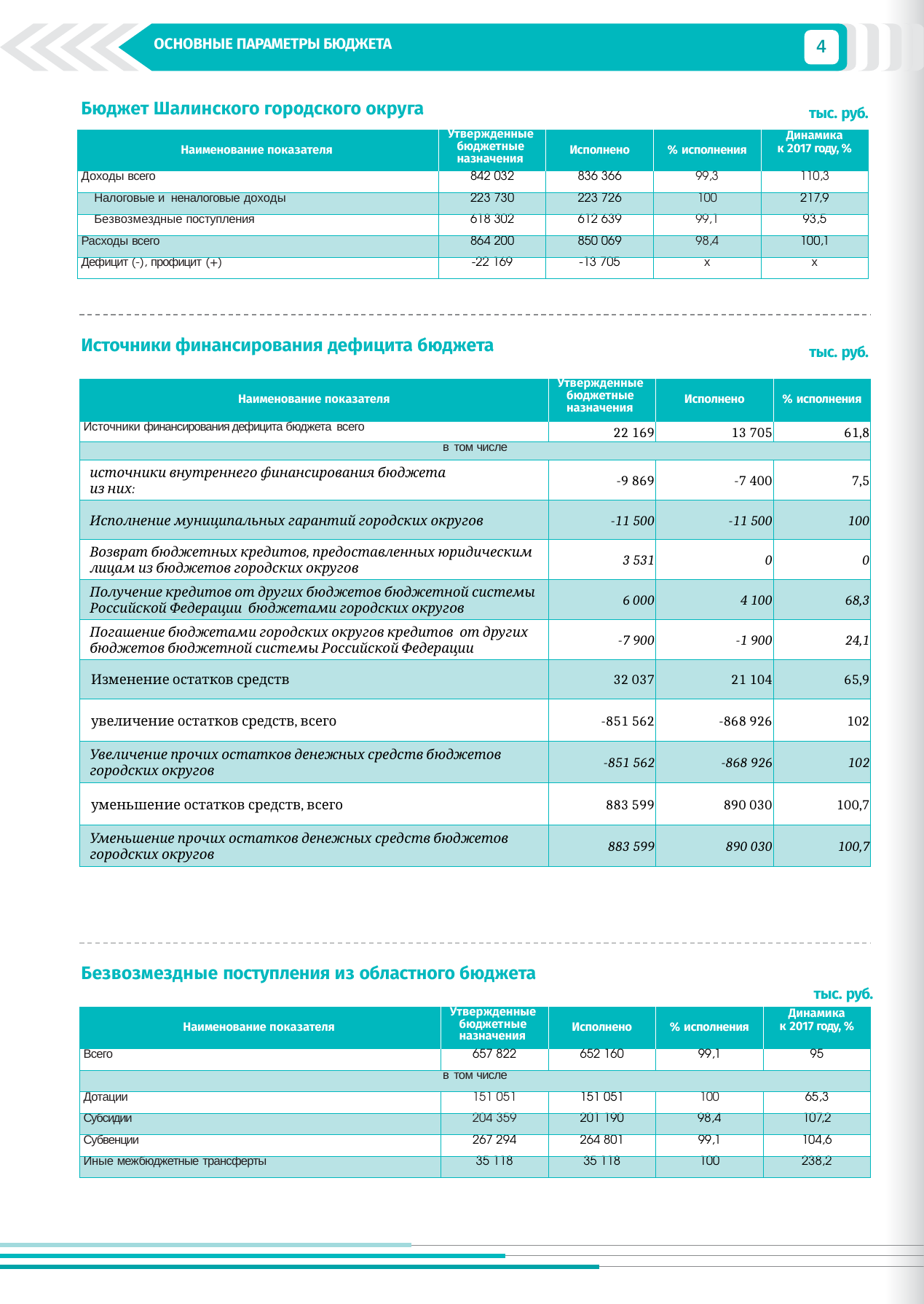

4

ОСНОВНЫЕ ПАРАМЕТРЫ БЮДЖЕТА

Бюджет Шалинского городского округа
тыс. руб.
| Наименование показателя | Утвержденные бюджетные назначения | Исполнено | % исполнения | Динамика к 2017 году, % |
| --- | --- | --- | --- | --- |
| Доходы всего | 842 032 | 836 366 | 99,3 | 110,3 |
| Налоговые и неналоговые доходы | 223 730 | 223 726 | 100 | 217,9 |
| Безвозмездные поступления | 618 302 | 612 639 | 99,1 | 93,5 |
| Расходы всего | 864 200 | 850 069 | 98,4 | 100,1 |
| Дефицит (-), профицит (+) | -22 169 | -13 705 | х | х |

Источники финансирования дефицита бюджета
тыс. руб.
| Наименование показателя | Утвержденные бюджетные назначения | Исполнено | % исполнения |
| --- | --- | --- | --- |
| Источники финансирования дефицита бюджета всего | 22 169 | 13 705 | 61,8 |
| в том числе |  |  |  |
| источники внутреннего финансирования бюджета из них: | -9 869 | -7 400 | 7,5 |
| Исполнение муниципальных гарантий городских округов | -11 500 | -11 500 | 100 |
| Возврат бюджетных кредитов, предоставленных юридическим лицам из бюджетов городских округов | 3 531 | 0 | 0 |
| Получение кредитов от других бюджетов бюджетной системы Российской Федерации бюджетами городских округов | 6 000 | 4 100 | 68,3 |
| Погашение бюджетами городских округов кредитов от других бюджетов бюджетной системы Российской Федерации | -7 900 | -1 900 | 24,1 |
| Изменение остатков средств | 32 037 | 21 104 | 65,9 |
| увеличение остатков средств, всего | -851 562 | -868 926 | 102 |
| Увеличение прочих остатков денежных средств бюджетов городских округов | -851 562 | -868 926 | 102 |
| уменьшение остатков средств, всего | 883 599 | 890 030 | 100,7 |
| Уменьшение прочих остатков денежных средств бюджетов городских округов | 883 599 | 890 030 | 100,7 |

Безвозмездные поступления из областного бюджета
тыс. руб.
| Наименование показателя | Утвержденные бюджетные назначения | Исполнено | % исполнения | Динамика к 2017 году, % |
| --- | --- | --- | --- | --- |
| Всего | 657 822 | 652 160 | 99,1 | 95 |
| в том числе |  |  |  |  |
| Дотации | 151 051 | 151 051 | 100 | 65,3 |
| Субсидии | 204 359 | 201 190 | 98,4 | 107,2 |
| Субвенции | 267 294 | 264 801 | 99,1 | 104,6 |
| Иные межбюджетные трансферты | 35 118 | 35 118 | 100 | 238,2 |